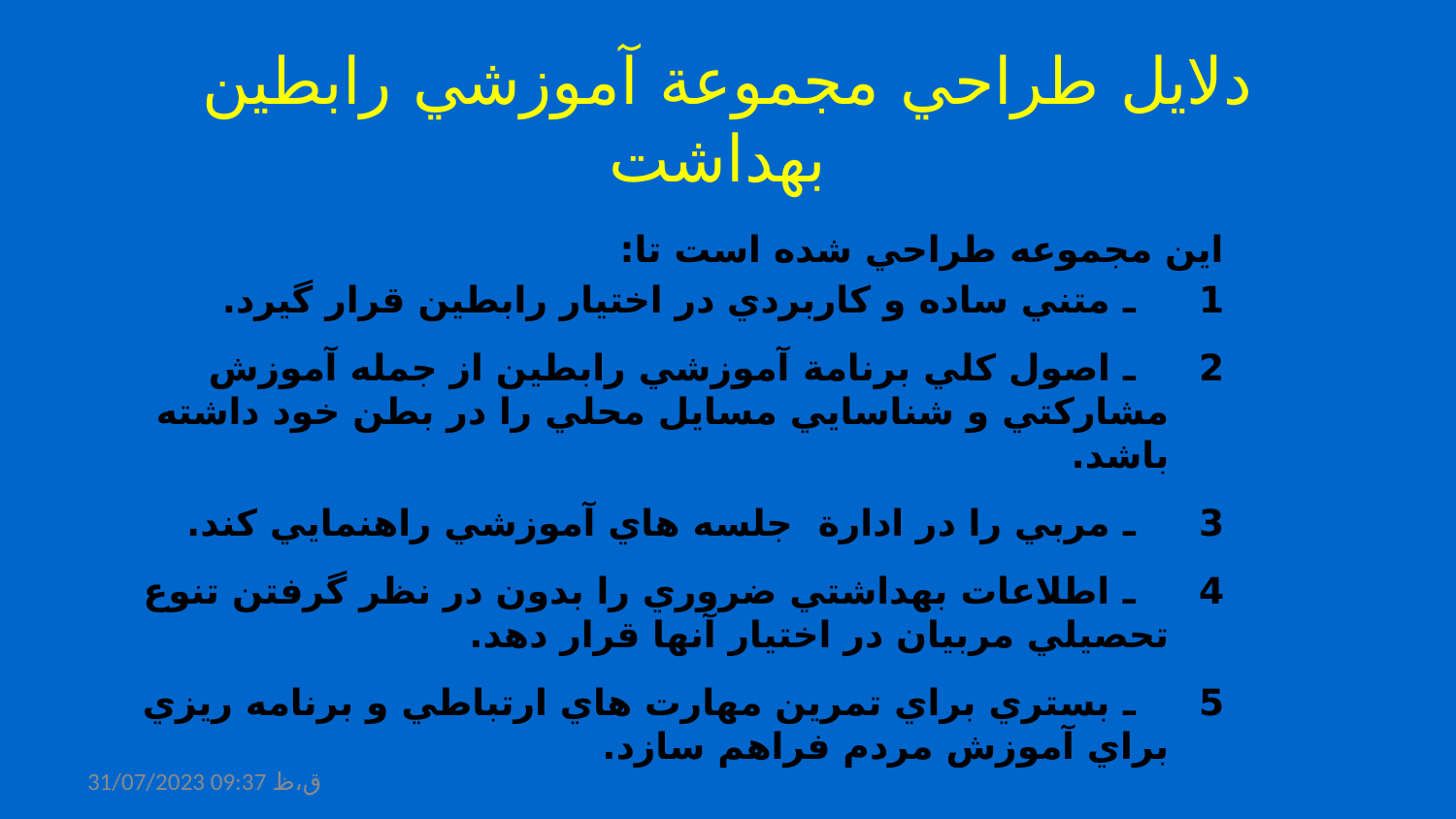

# دلايل طراحي مجموعة‌ آموزشي رابطين بهداشت
اين مجموعه طراحي شده است تا:
1     ـ متني ساده و كاربردي در اختيار رابطين قرار گيرد.

2     ـ اصول كلي برنامة‌ آموزشي رابطين از جمله آموزش مشاركتي و شناسايي مسايل محلي را در بطن خود داشته باشد.

3     ـ مربي را در ادارة  جلسه هاي آموزشي راهنمايي كند.

4     ـ اطلاعات بهداشتي ضروري را بدون در نظر گرفتن تنوع تحصيلي مربيان در اختيار آنها قرار دهد.

5     ـ بستري براي تمرين مهارت هاي ارتباطي و برنامه ريزي براي آموزش مردم فراهم سازد.

31/07/2023 09:37 ق،ظ